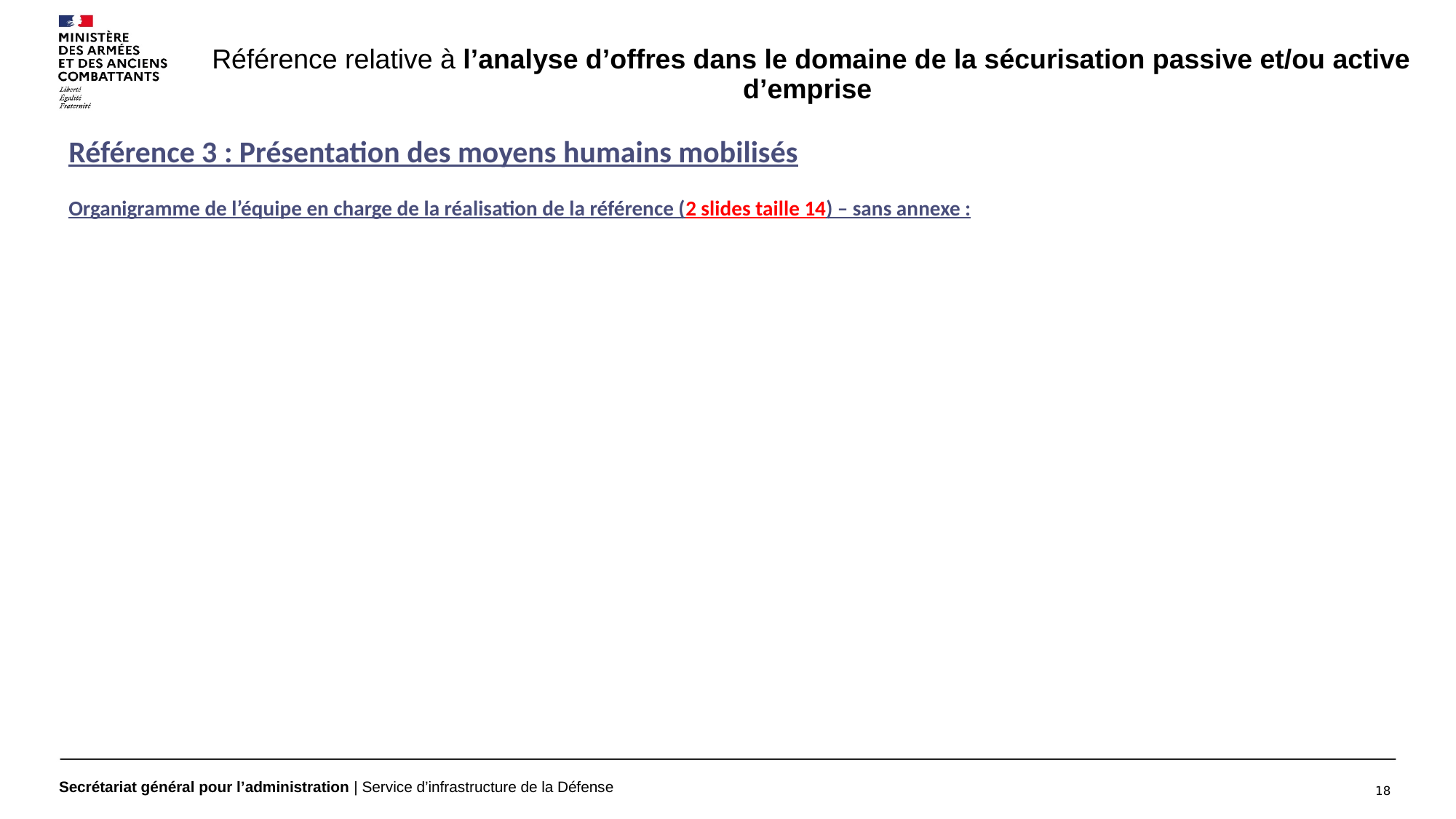

# Référence relative à l’analyse d’offres dans le domaine de la sécurisation passive et/ou active d’emprise
Référence 3 : Présentation des moyens humains mobilisés

Organigramme de l’équipe en charge de la réalisation de la référence (2 slides taille 14) – sans annexe :

18